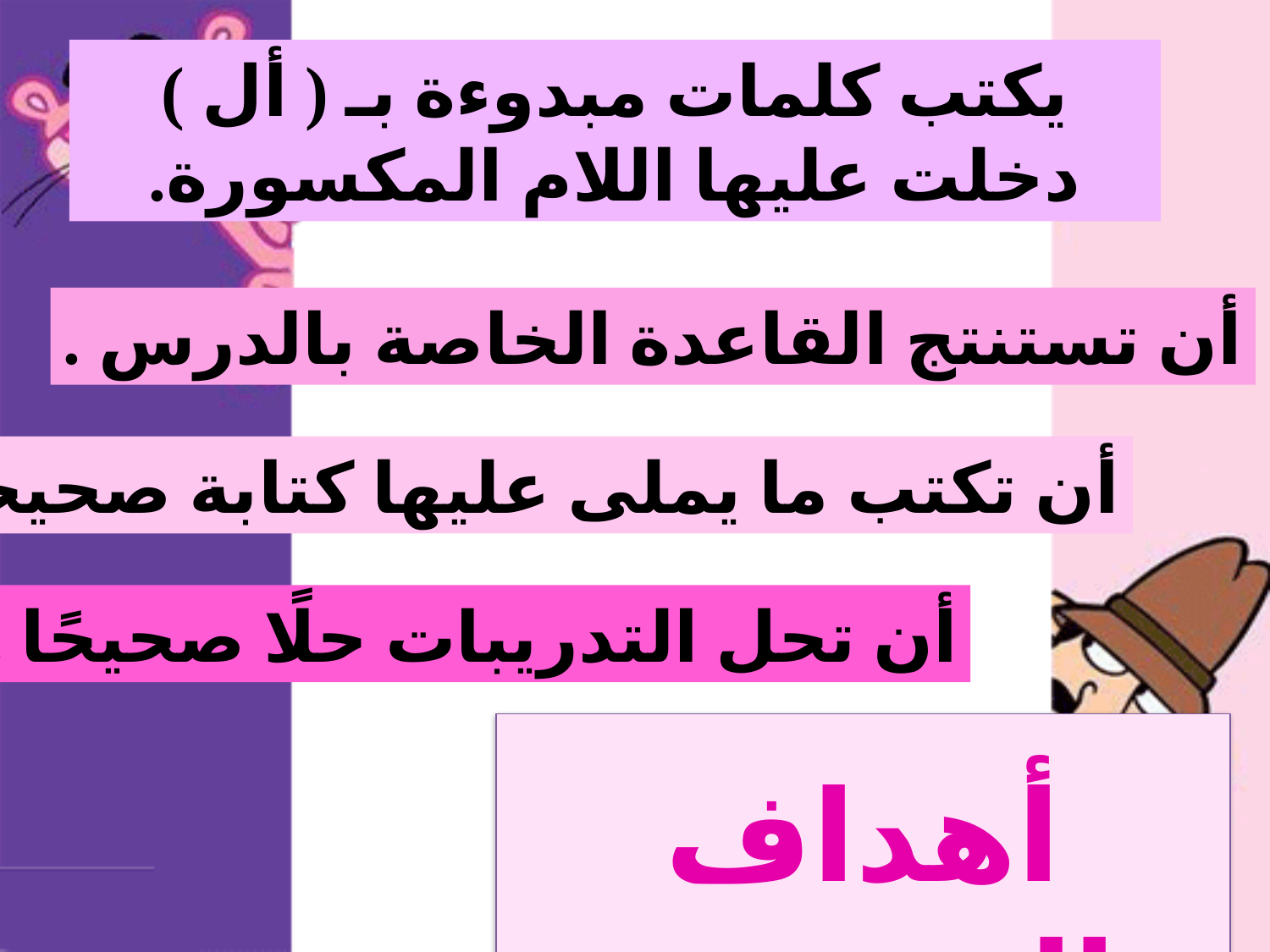

يكتب كلمات مبدوءة بـ ( أل ) دخلت عليها اللام المكسورة.
أن تستنتج القاعدة الخاصة بالدرس .
أن تكتب ما يملى عليها كتابة صحيحة .
أن تحل التدريبات حلًا صحيحًا .

أهداف الدرس :